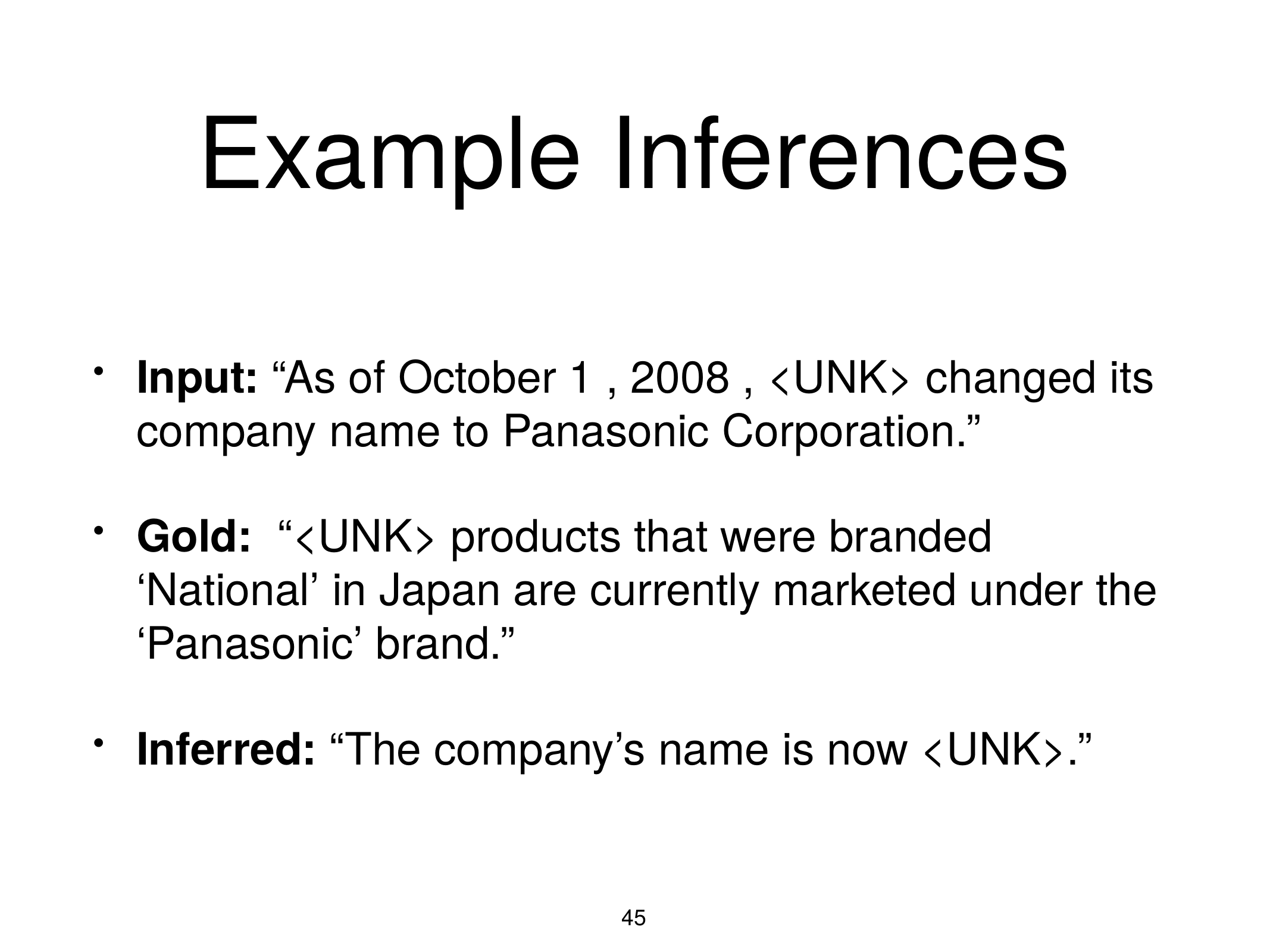

# Example Inferences
Input: “As of October 1 , 2008 , <UNK> changed its company name to Panasonic Corporation.”
Gold:  “<UNK> products that were branded ‘National’ in Japan are currently marketed under the ‘Panasonic’ brand.”
Inferred: “The company’s name is now <UNK>.”
45